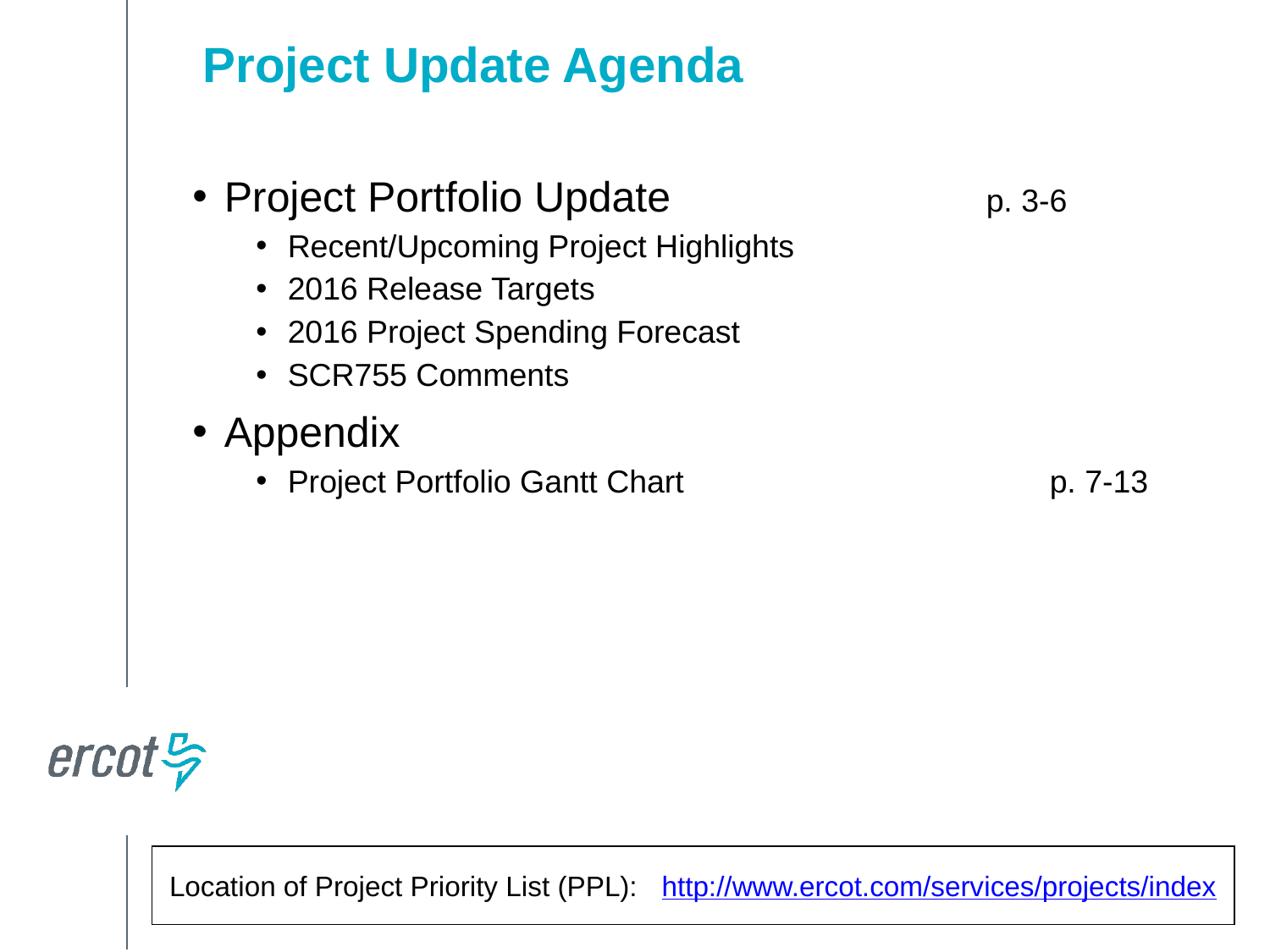

Project Update Agenda
Project Portfolio Update			p. 3-6
Recent/Upcoming Project Highlights
2016 Release Targets
2016 Project Spending Forecast
SCR755 Comments
Appendix
Project Portfolio Gantt Chart			p. 7-13

Location of Project Priority List (PPL):   http://www.ercot.com/services/projects/index